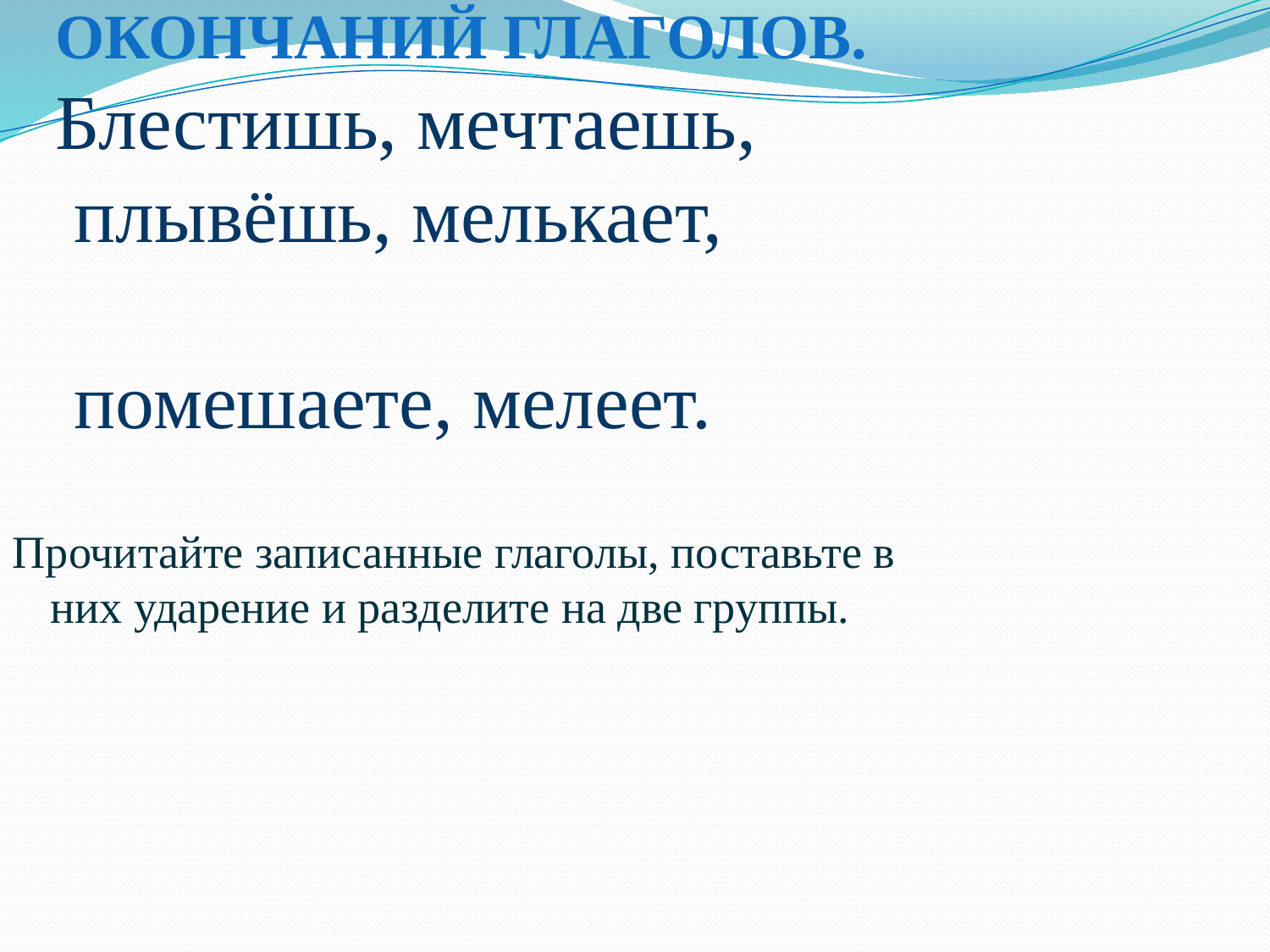

ПРАВОПИСАНИЕ ЛИЧНЫХ ОКОНЧАНИЙ ГЛАГОЛОВ.
Блестишь, мечтаешь,
 плывёшь, мелькает,
 помешаете, мелеет.
Прочитайте записанные глаголы, поставьте в них ударение и разделите на две группы.